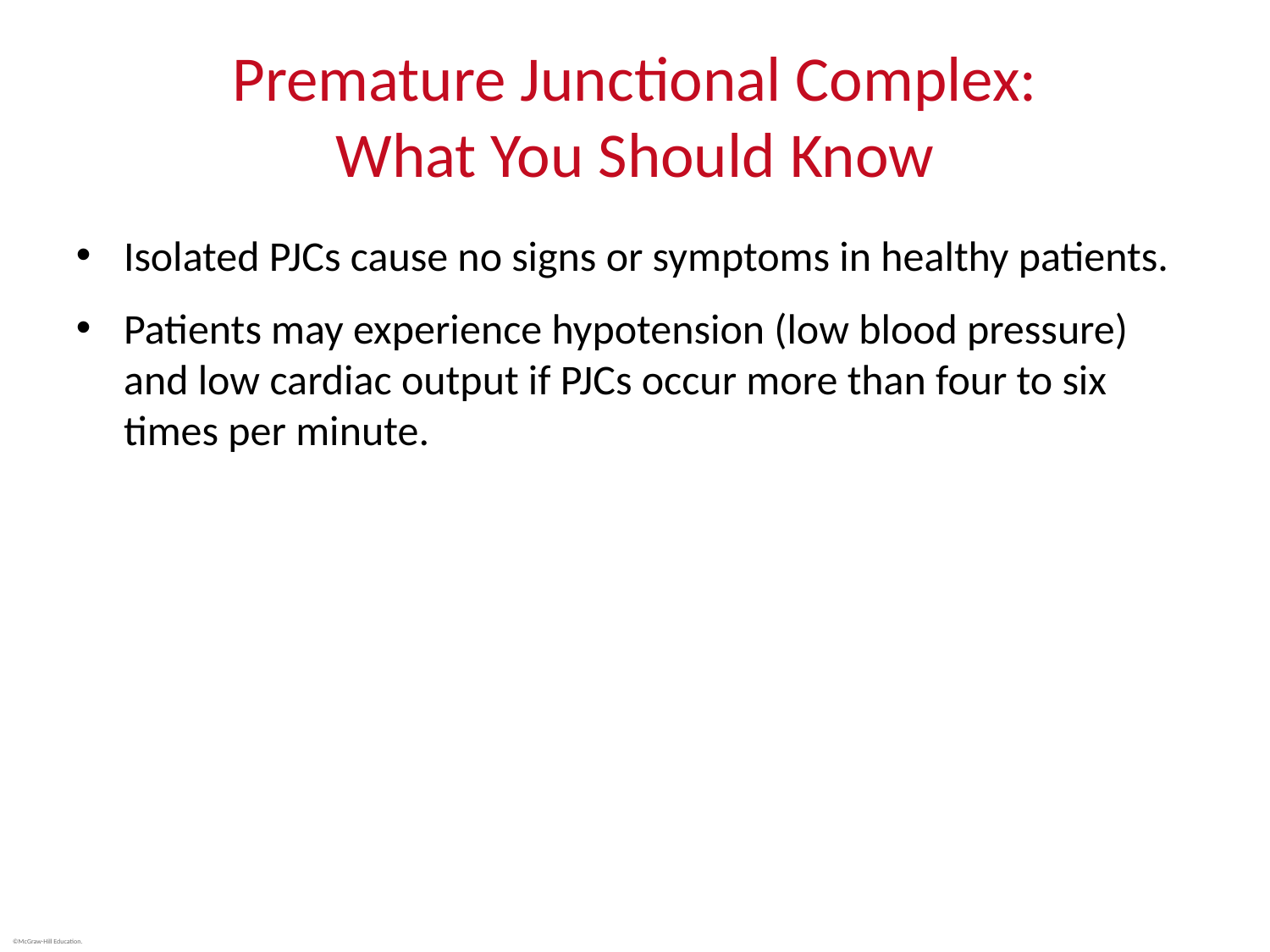

# Premature Junctional Complex: What You Should Know
Isolated PJCs cause no signs or symptoms in healthy patients.
Patients may experience hypotension (low blood pressure) and low cardiac output if PJCs occur more than four to six times per minute.